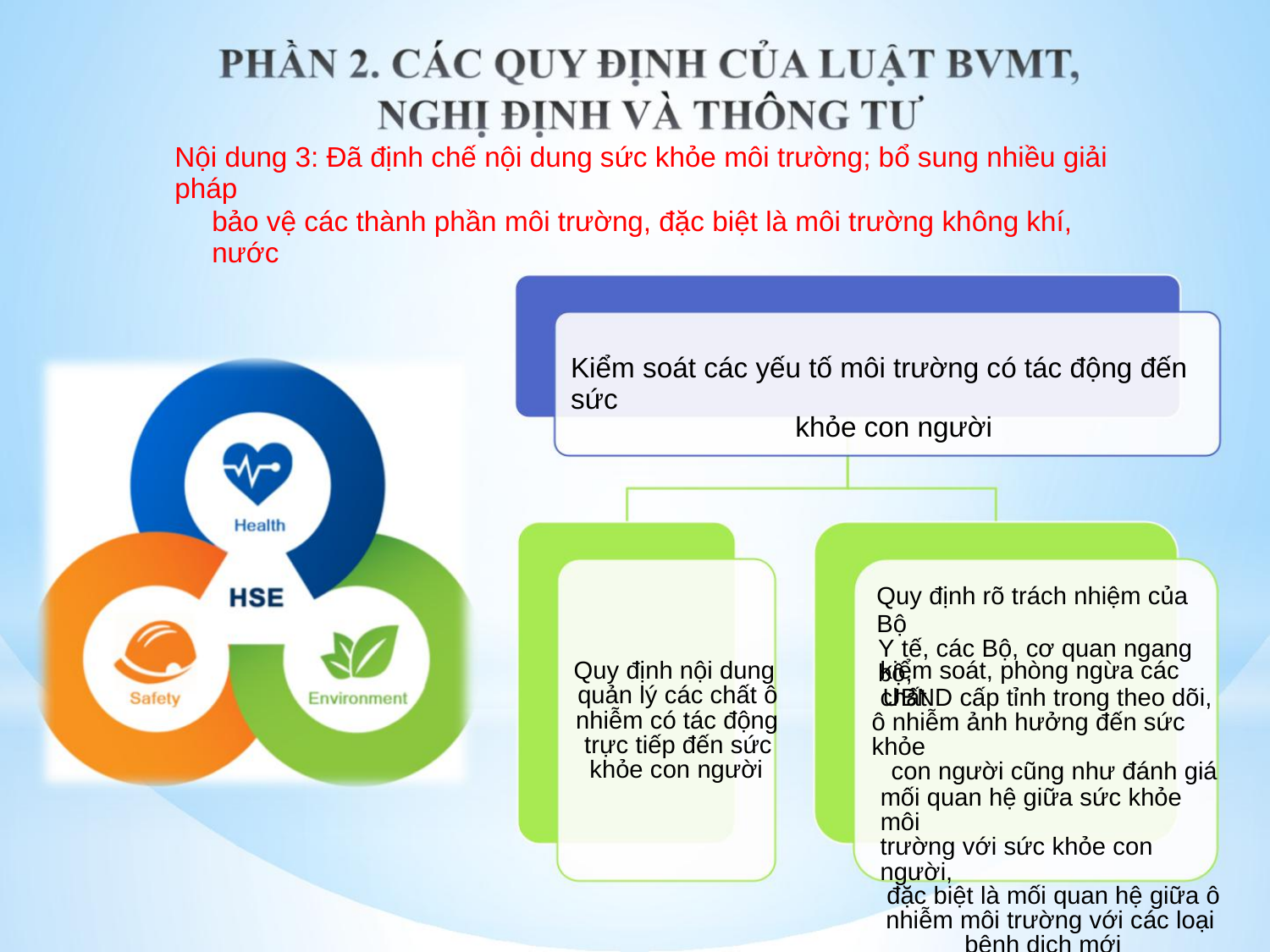

Nội dung 3: Đã định chế nội dung sức khỏe môi trường; bổ sung nhiều giải pháp
bảo vệ các thành phần môi trường, đặc biệt là môi trường không khí, nước
Kiểm soát các yếu tố môi trường có tác động đến sức
khỏe con người
Quy định rõ trách nhiệm của Bộ
Y tế, các Bộ, cơ quan ngang bộ,
UBND cấp tỉnh trong theo dõi,
Quy định nội dung
quản lý các chất ô
nhiễm có tác động
trực tiếp đến sức
khỏe con người
kiểm soát, phòng ngừa các chất
ô nhiễm ảnh hưởng đến sức khỏe
con người cũng như đánh giá
mối quan hệ giữa sức khỏe môi
trường với sức khỏe con người,
đặc biệt là mối quan hệ giữa ô
nhiễm môi trường với các loại
bệnh dịch mới